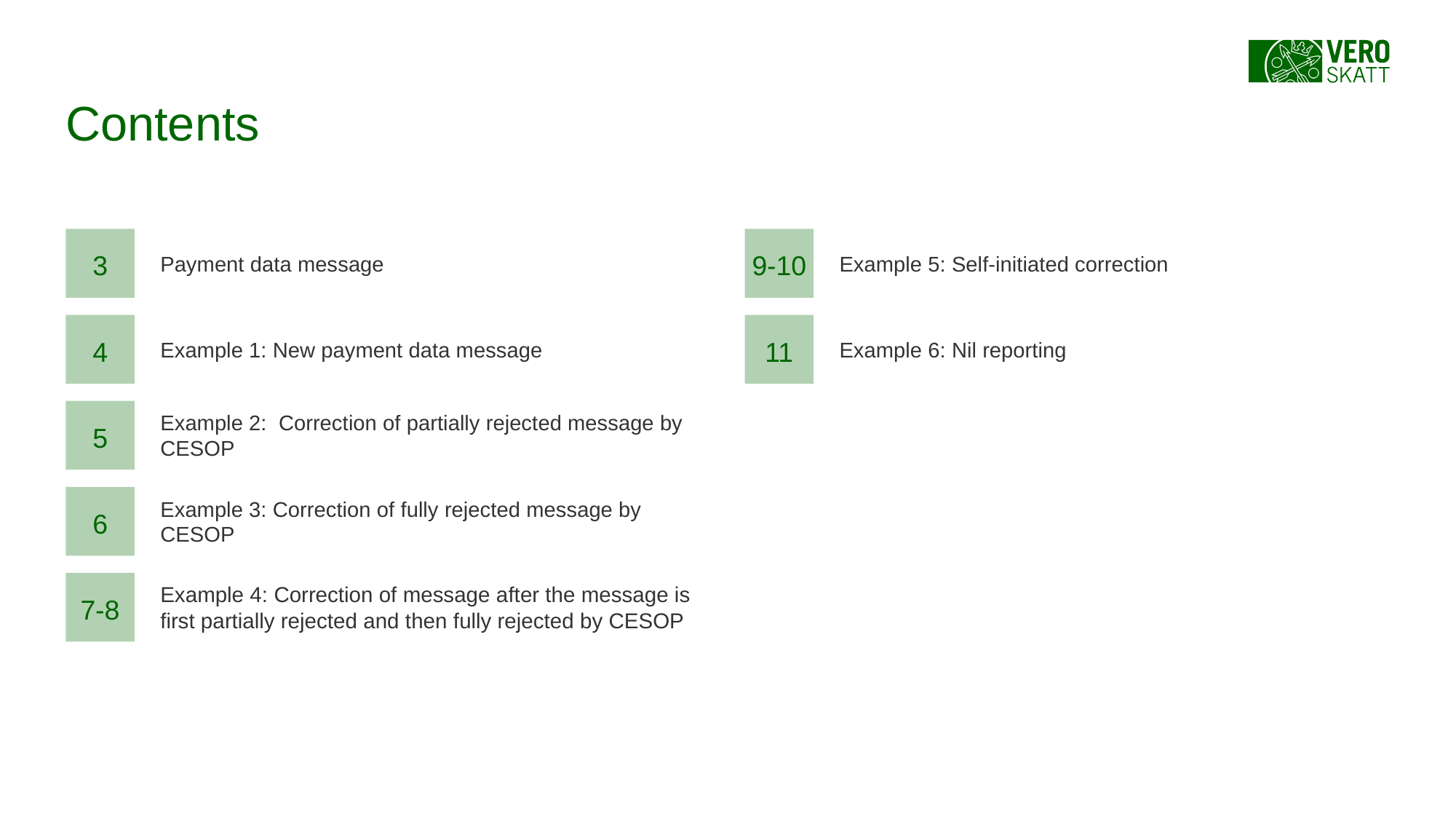

# Contents
3
9-10
Payment data message
Example 5: Self-initiated correction
4
Example 1: New payment data message
11
Example 6: Nil reporting
5
Example 2:  Correction of partially rejected message by CESOP
6
Example 3: Correction of fully rejected message by CESOP
7-8
Example 4: Correction of message after the message is first partially rejected and then fully rejected by CESOP